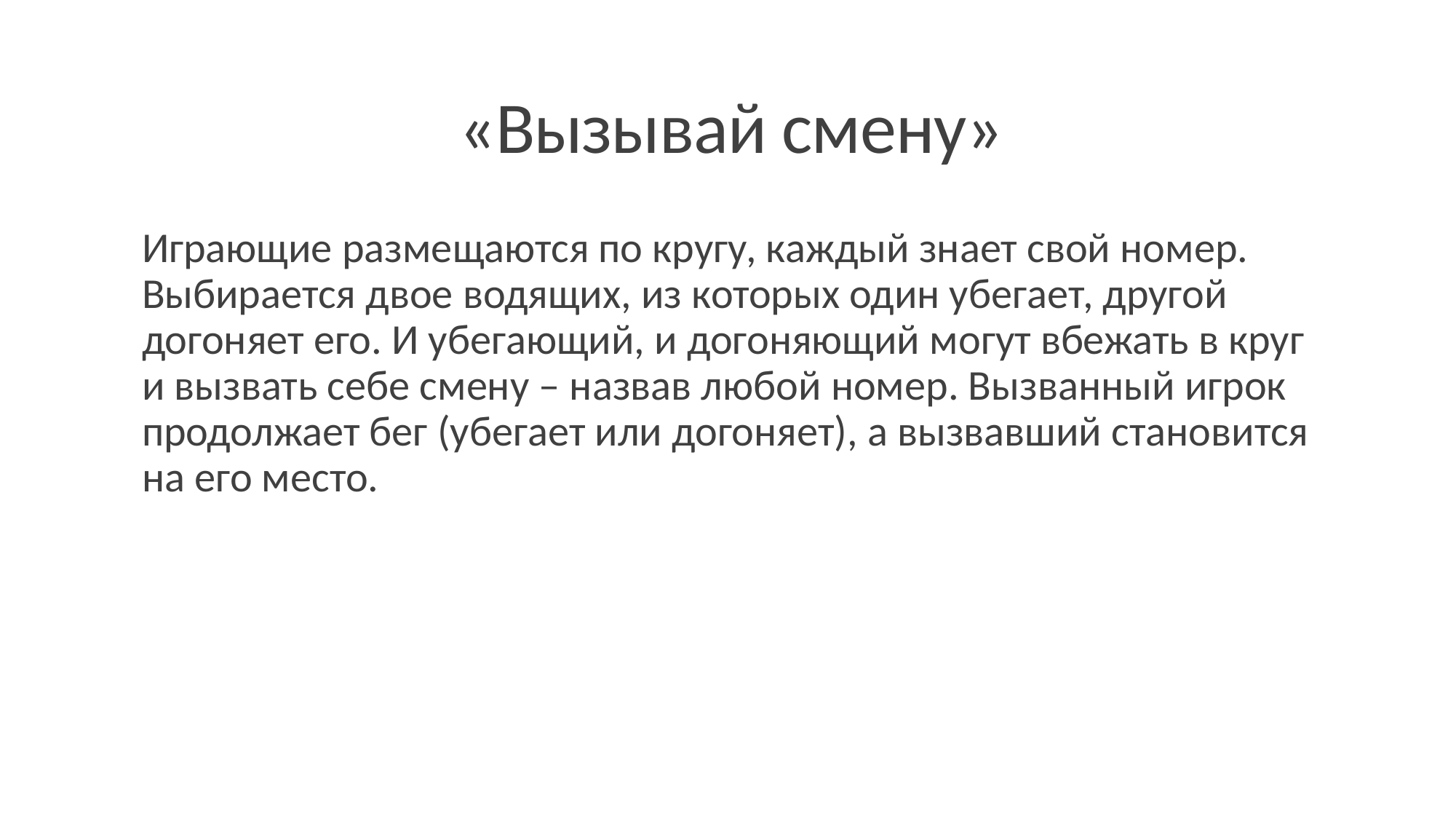

# «Вызывай смену»
Играющие размещаются по кругу, каждый знает свой номер. Выбирается двое водящих, из которых один убегает, другой догоняет его. И убегающий, и догоняющий могут вбежать в круг и вызвать себе смену – назвав любой номер. Вызванный игрок продолжает бег (убегает или догоняет), а вызвавший становится на его место.